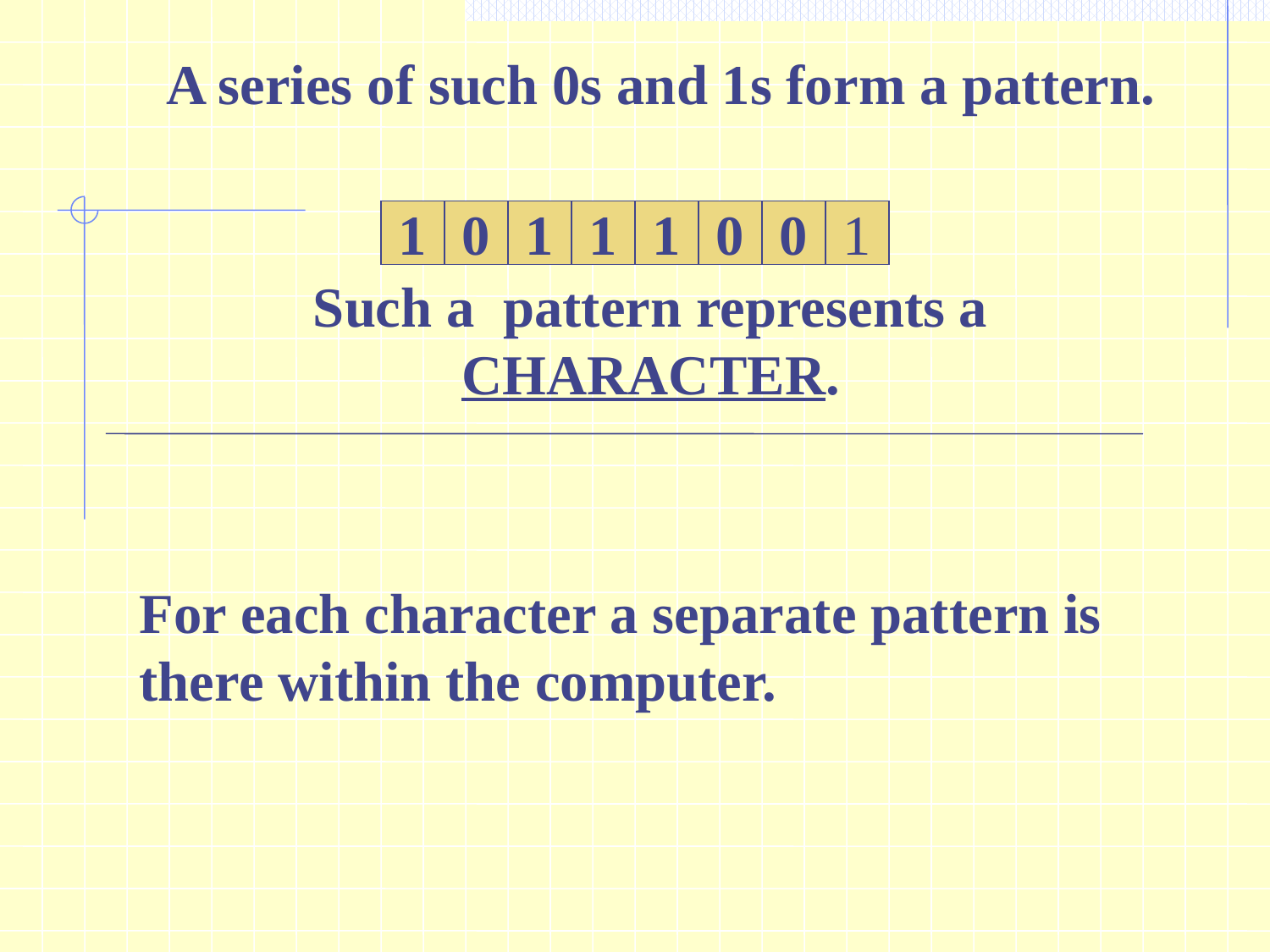

A series of such 0s and 1s form a pattern.
1
0
1
1
1
0
0
1
Such a  pattern represents a CHARACTER.

For each character a separate pattern is there within the computer.